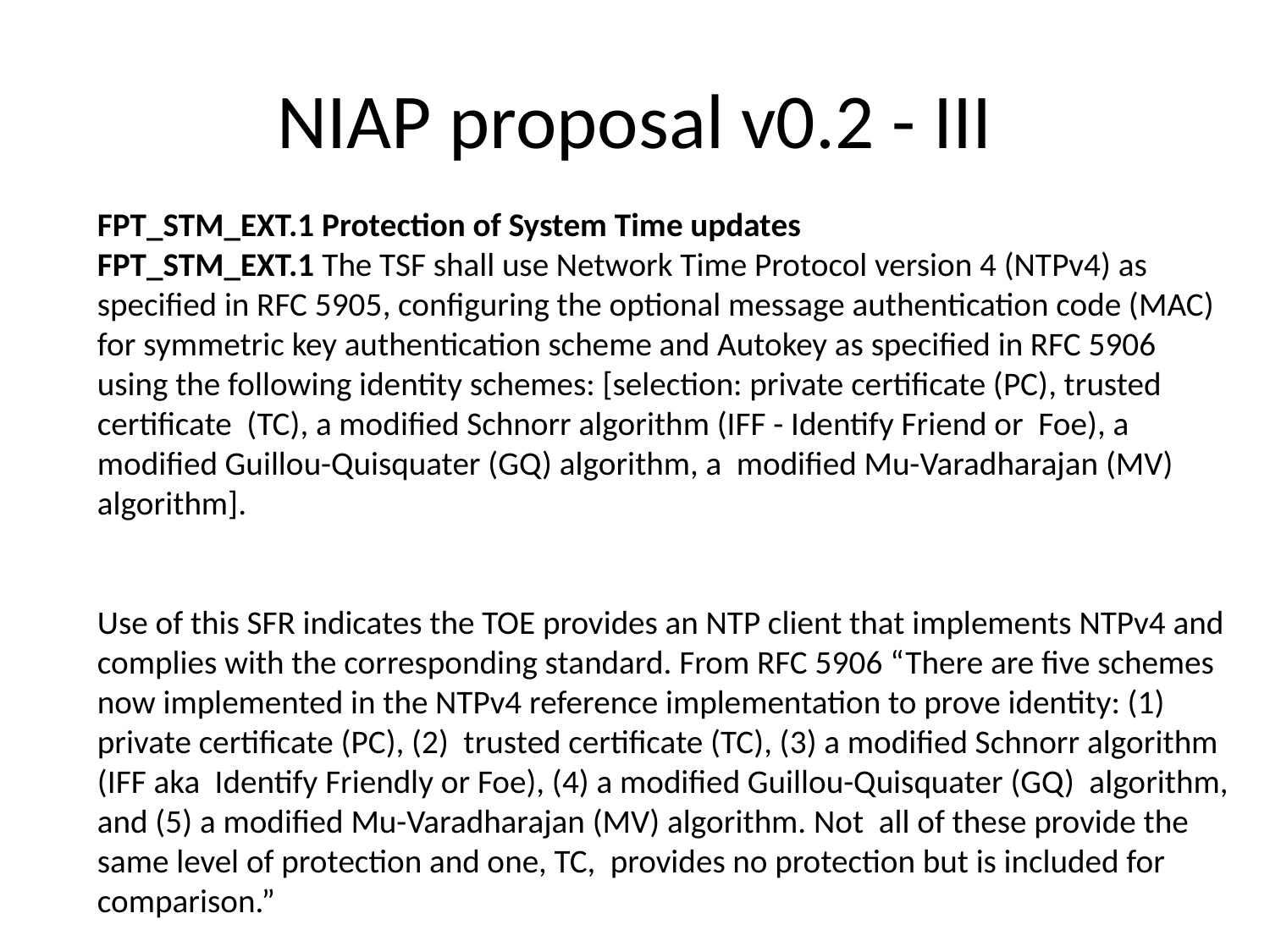

# NIAP proposal v0.2 - III
FPT_STM_EXT.1 Protection of System Time updates
FPT_STM_EXT.1 The TSF shall use Network Time Protocol version 4 (NTPv4) as specified in RFC 5905, configuring the optional message authentication code (MAC) for symmetric key authentication scheme and Autokey as specified in RFC 5906 using the following identity schemes: [selection: private certificate (PC), trusted certificate  (TC), a modified Schnorr algorithm (IFF - Identify Friend or  Foe), a modified Guillou-Quisquater (GQ) algorithm, a  modified Mu-Varadharajan (MV) algorithm].

Use of this SFR indicates the TOE provides an NTP client that implements NTPv4 and complies with the corresponding standard. From RFC 5906 “There are five schemes now implemented in the NTPv4 reference implementation to prove identity: (1) private certificate (PC), (2)  trusted certificate (TC), (3) a modified Schnorr algorithm (IFF aka  Identify Friendly or Foe), (4) a modified Guillou-Quisquater (GQ)  algorithm, and (5) a modified Mu-Varadharajan (MV) algorithm. Not  all of these provide the same level of protection and one, TC,  provides no protection but is included for comparison.”